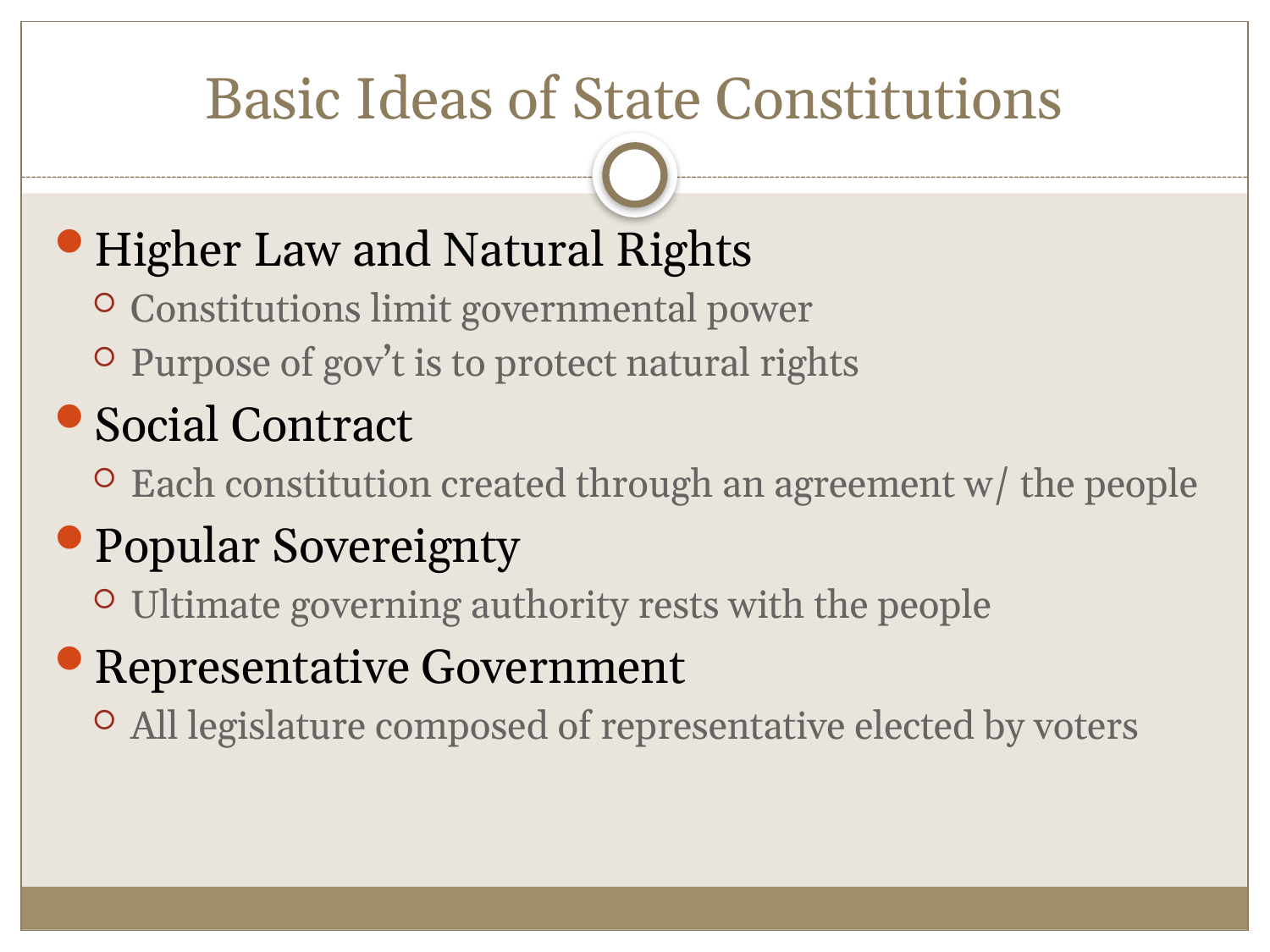

# Basic Ideas of State Constitutions
Higher Law and Natural Rights
Constitutions limit governmental power
Purpose of gov’t is to protect natural rights
Social Contract
Each constitution created through an agreement w/ the people
Popular Sovereignty
Ultimate governing authority rests with the people
Representative Government
All legislature composed of representative elected by voters